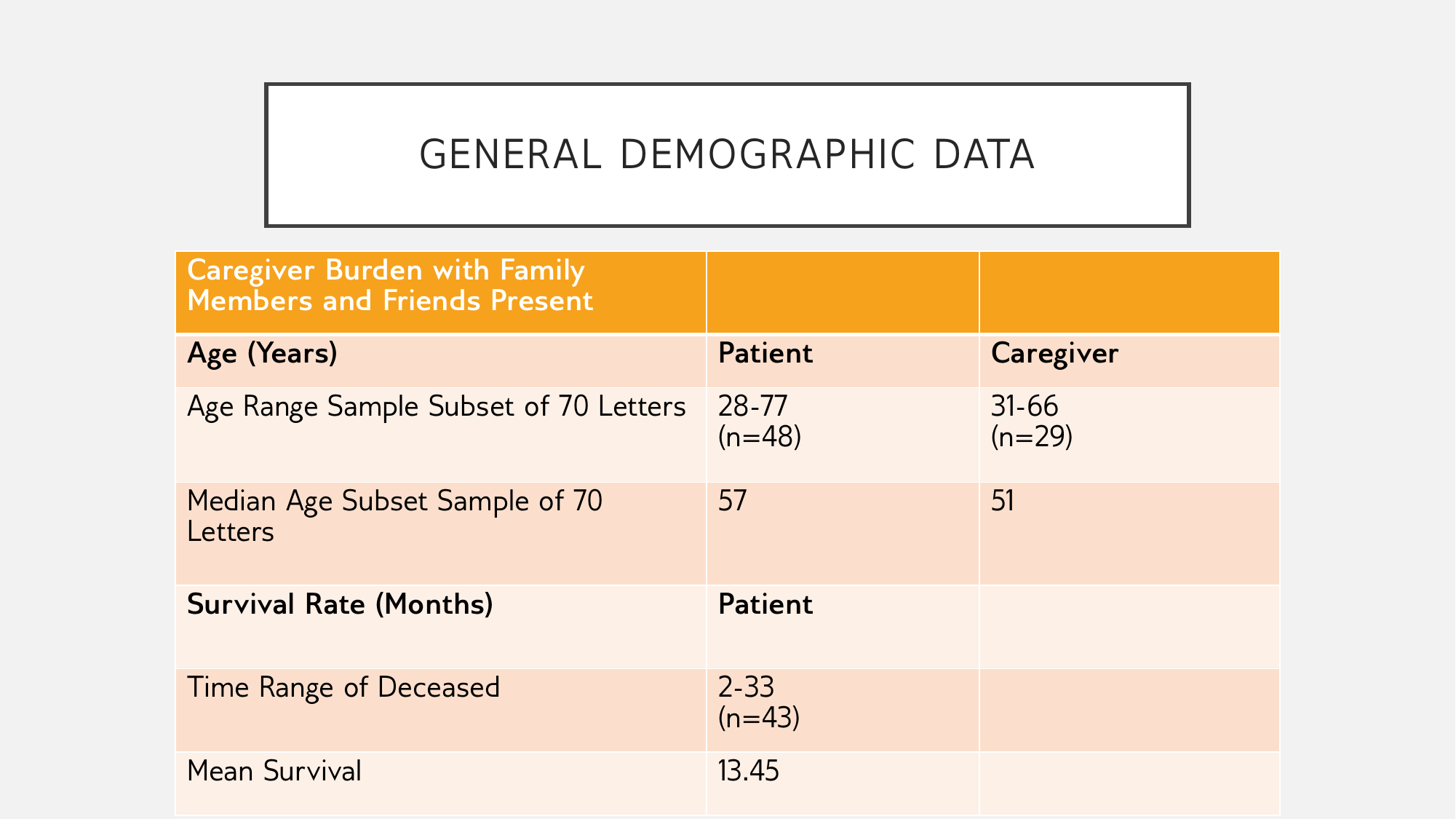

# General Demographic Data
| Caregiver Burden with Family Members and Friends Present |  |  |
| --- | --- | --- |
| Age (Years) | Patient | Caregiver |
| Age Range Sample Subset of 70 Letters | 28-77 (n=48) | 31-66 (n=29) |
| Median Age Subset Sample of 70 Letters | 57 | 51 |
| Survival Rate (Months) | Patient |  |
| Time Range of Deceased | 2-33 (n=43) |  |
| Mean Survival | 13.45 |  |